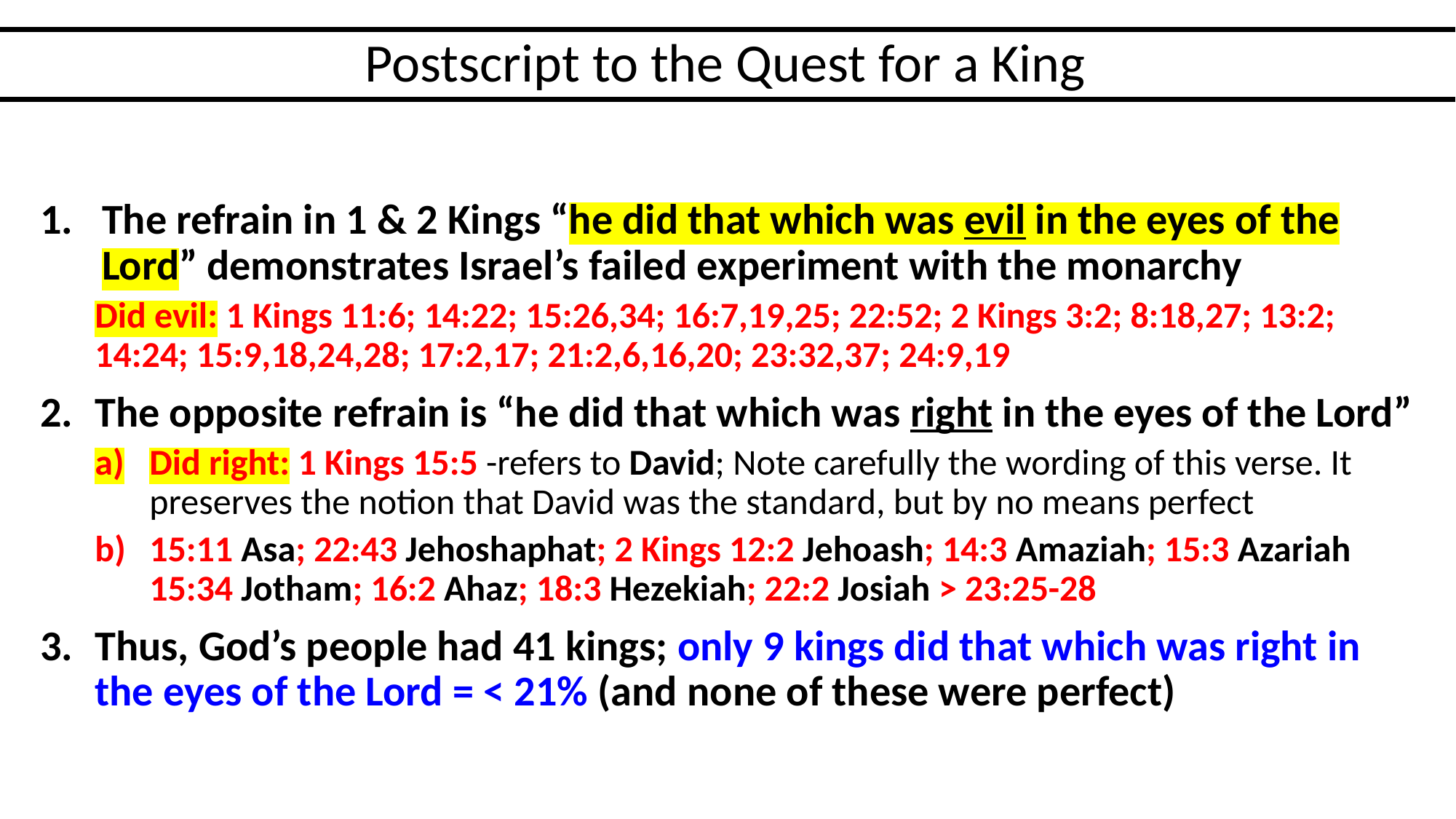

# Postscript to the Quest for a King
The refrain in 1 & 2 Kings “he did that which was evil in the eyes of the Lord” demonstrates Israel’s failed experiment with the monarchy
Did evil: 1 Kings 11:6; 14:22; 15:26,34; 16:7,19,25; 22:52; 2 Kings 3:2; 8:18,27; 13:2; 14:24; 15:9,18,24,28; 17:2,17; 21:2,6,16,20; 23:32,37; 24:9,19
The opposite refrain is “he did that which was right in the eyes of the Lord”
Did right: 1 Kings 15:5 -refers to David; Note carefully the wording of this verse. It preserves the notion that David was the standard, but by no means perfect
15:11 Asa; 22:43 Jehoshaphat; 2 Kings 12:2 Jehoash; 14:3 Amaziah; 15:3 Azariah 15:34 Jotham; 16:2 Ahaz; 18:3 Hezekiah; 22:2 Josiah > 23:25-28
Thus, God’s people had 41 kings; only 9 kings did that which was right in the eyes of the Lord = < 21% (and none of these were perfect)